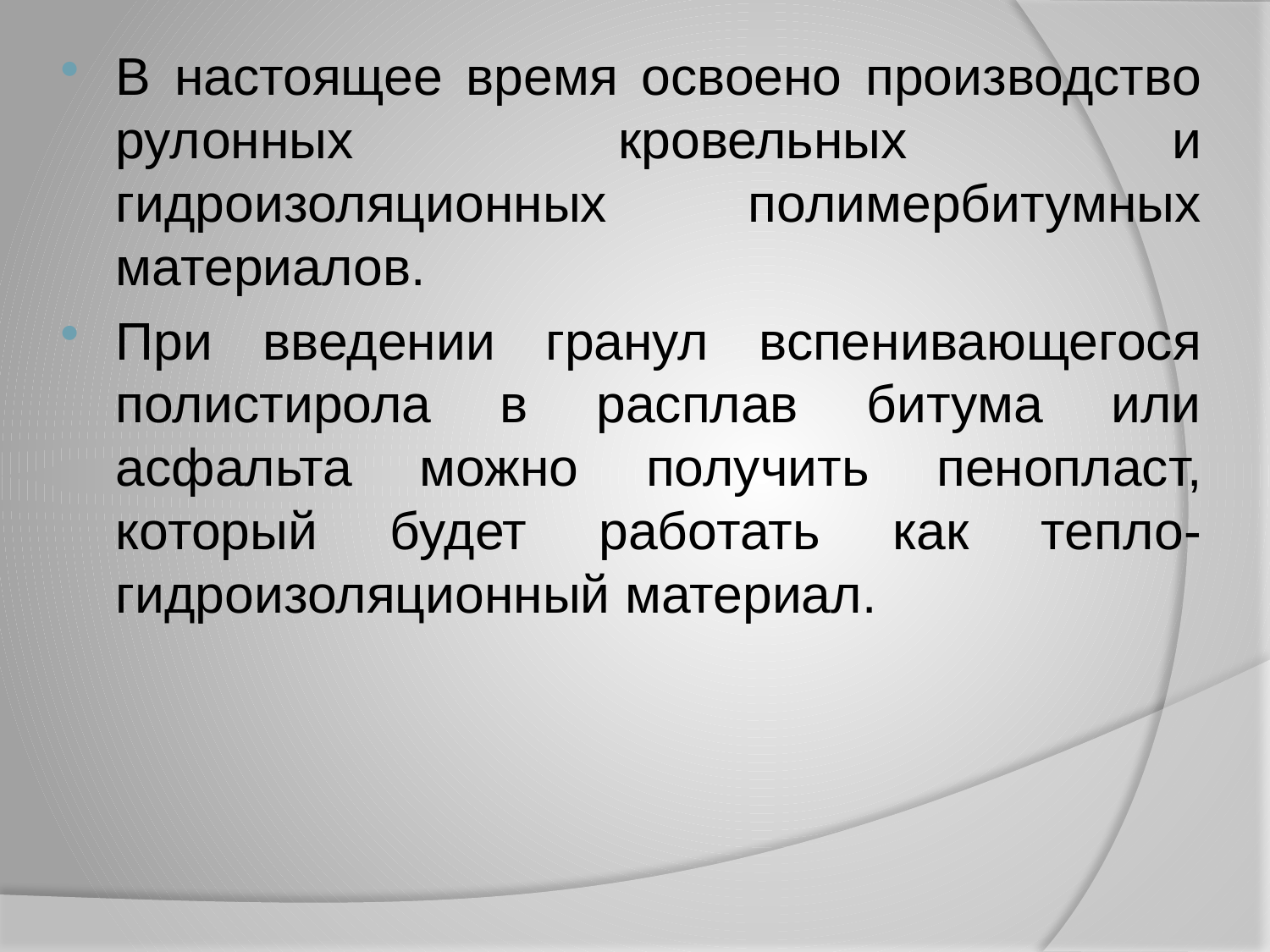

#
В настоящее время освоено производство рулонных кровельных и гидроизоляционных полимербитумных материалов.
При введении гранул вспенивающегося полистирола в расплав битума или асфальта можно получить пенопласт, который будет работать как тепло- гидроизоляционный материал.